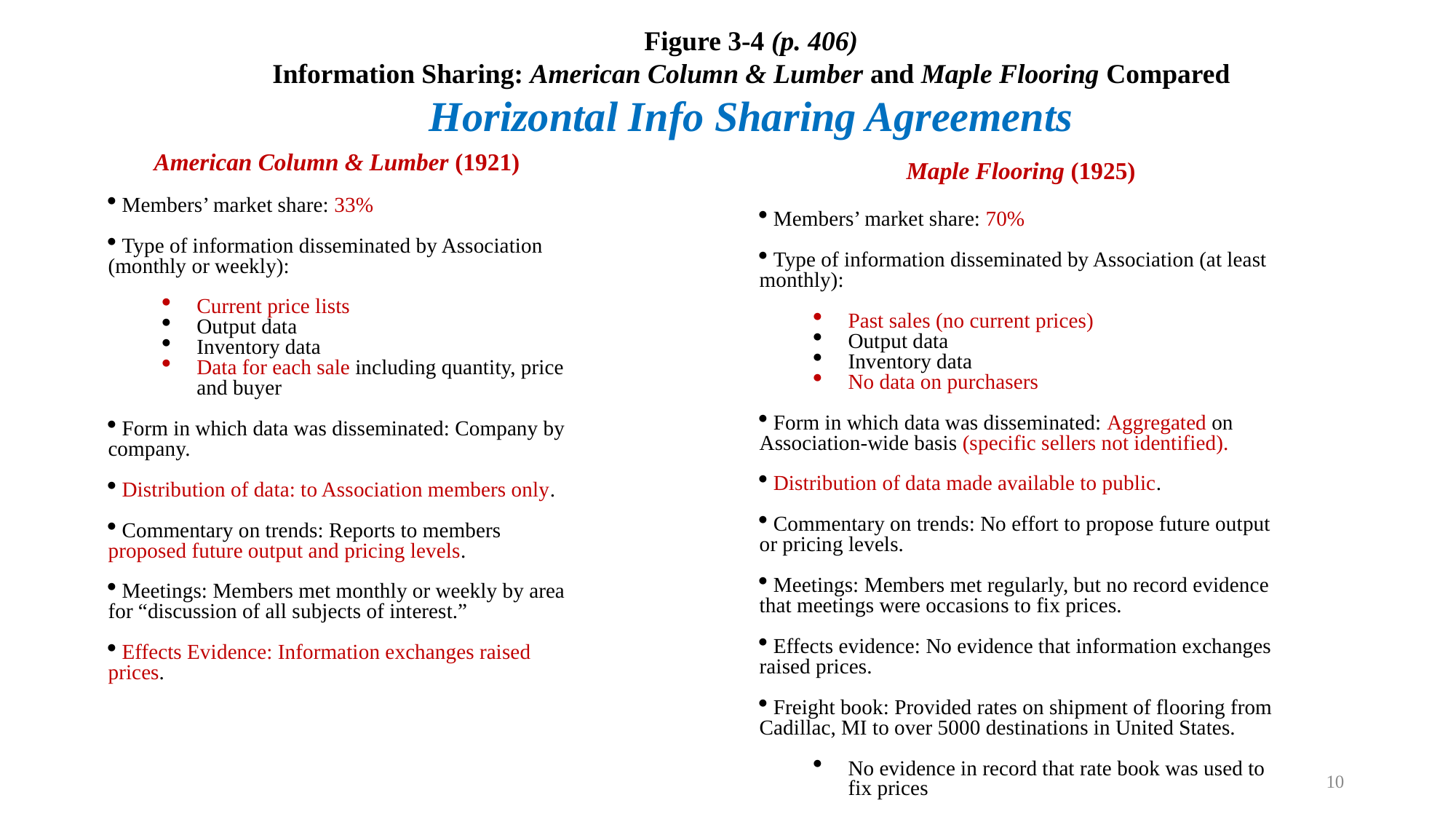

Figure 3-4 (p. 406)
Information Sharing: American Column & Lumber and Maple Flooring Compared
Horizontal Info Sharing Agreements
American Column & Lumber (1921)

 Members’ market share: 33%

 Type of information disseminated by Association (monthly or weekly):

Current price lists
Output data
Inventory data
Data for each sale including quantity, price and buyer

 Form in which data was disseminated: Company by company.

 Distribution of data: to Association members only.

 Commentary on trends: Reports to members proposed future output and pricing levels.

 Meetings: Members met monthly or weekly by area for “discussion of all subjects of interest.”

 Effects Evidence: Information exchanges raised prices.
Maple Flooring (1925)
 Members’ market share: 70%

 Type of information disseminated by Association (at least monthly):

Past sales (no current prices)
Output data
Inventory data
No data on purchasers

 Form in which data was disseminated: Aggregated on Association-wide basis (specific sellers not identified).

 Distribution of data made available to public.

 Commentary on trends: No effort to propose future output or pricing levels.

 Meetings: Members met regularly, but no record evidence that meetings were occasions to fix prices.

 Effects evidence: No evidence that information exchanges raised prices.

 Freight book: Provided rates on shipment of flooring from Cadillac, MI to over 5000 destinations in United States.

No evidence in record that rate book was used to fix prices
10